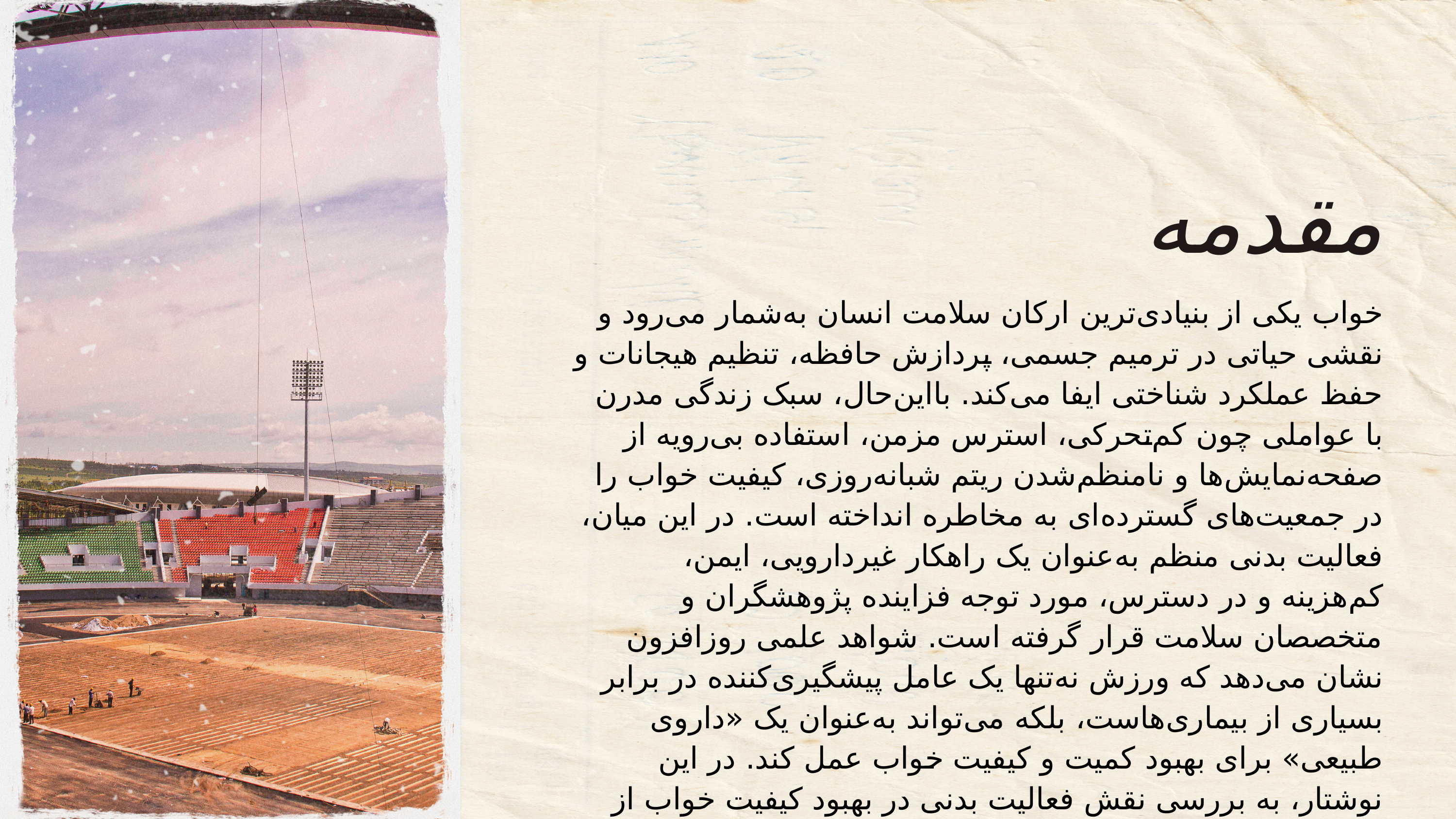

مقدمه
خواب یکی از بنیادی‌ترین ارکان سلامت انسان به‌شمار می‌رود و نقشی حیاتی در ترمیم جسمی، پردازش حافظه، تنظیم هیجانات و حفظ عملکرد شناختی ایفا می‌کند. بااین‌حال، سبک زندگی مدرن با عواملی چون کم‌تحرکی، استرس مزمن، استفاده بی‌رویه از صفحه‌نمایش‌ها و نامنظم‌شدن ریتم شبانه‌روزی، کیفیت خواب را در جمعیت‌های گسترده‌ای به مخاطره انداخته است. در این میان، فعالیت بدنی منظم به‌عنوان یک راهکار غیردارویی، ایمن، کم‌هزینه و در دسترس، مورد توجه فزاینده پژوهشگران و متخصصان سلامت قرار گرفته است. شواهد علمی روزافزون نشان می‌دهد که ورزش نه‌تنها یک عامل پیشگیری‌کننده در برابر بسیاری از بیماری‌هاست، بلکه می‌تواند به‌عنوان یک «داروی طبیعی» برای بهبود کمیت و کیفیت خواب عمل کند. در این نوشتار، به بررسی نقش فعالیت بدنی در بهبود کیفیت خواب از جنبه‌های مختلف شامل تعاریف، شیوع اختلالات، مکانیسم‌های فیزیولوژیک، شواهد پژوهشی و توصیه‌های عملی می‌پردازیم.